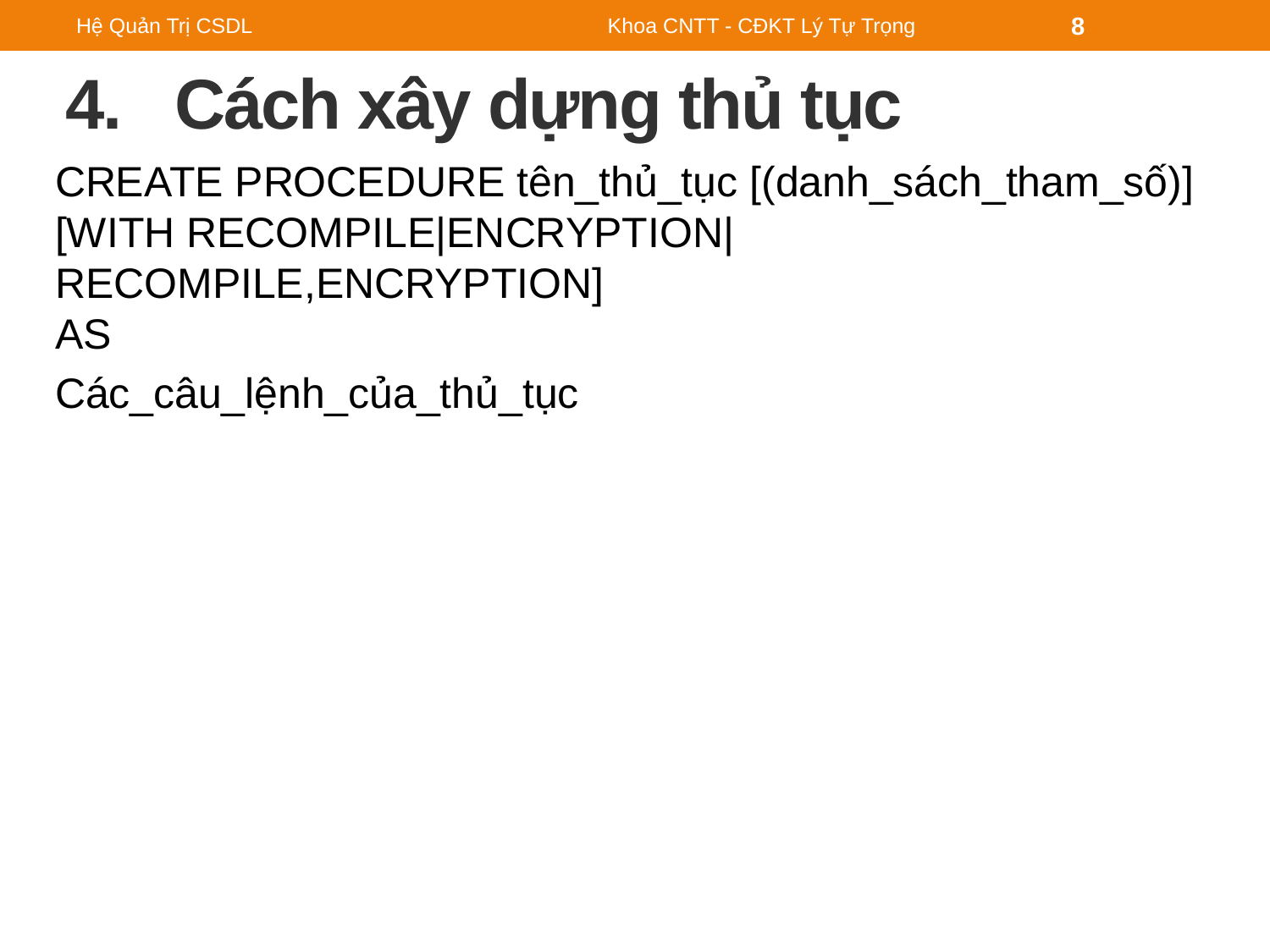

Hệ Quản Trị CSDL
Khoa CNTT - CĐKT Lý Tự Trọng
8
# 4.   Cách xây dựng thủ tục
CREATE PROCEDURE tên_thủ_tục [(danh_sách_tham_số)]
[WITH RECOMPILE|ENCRYPTION|RECOMPILE,ENCRYPTION]
AS
Các_câu_lệnh_của_thủ_tục